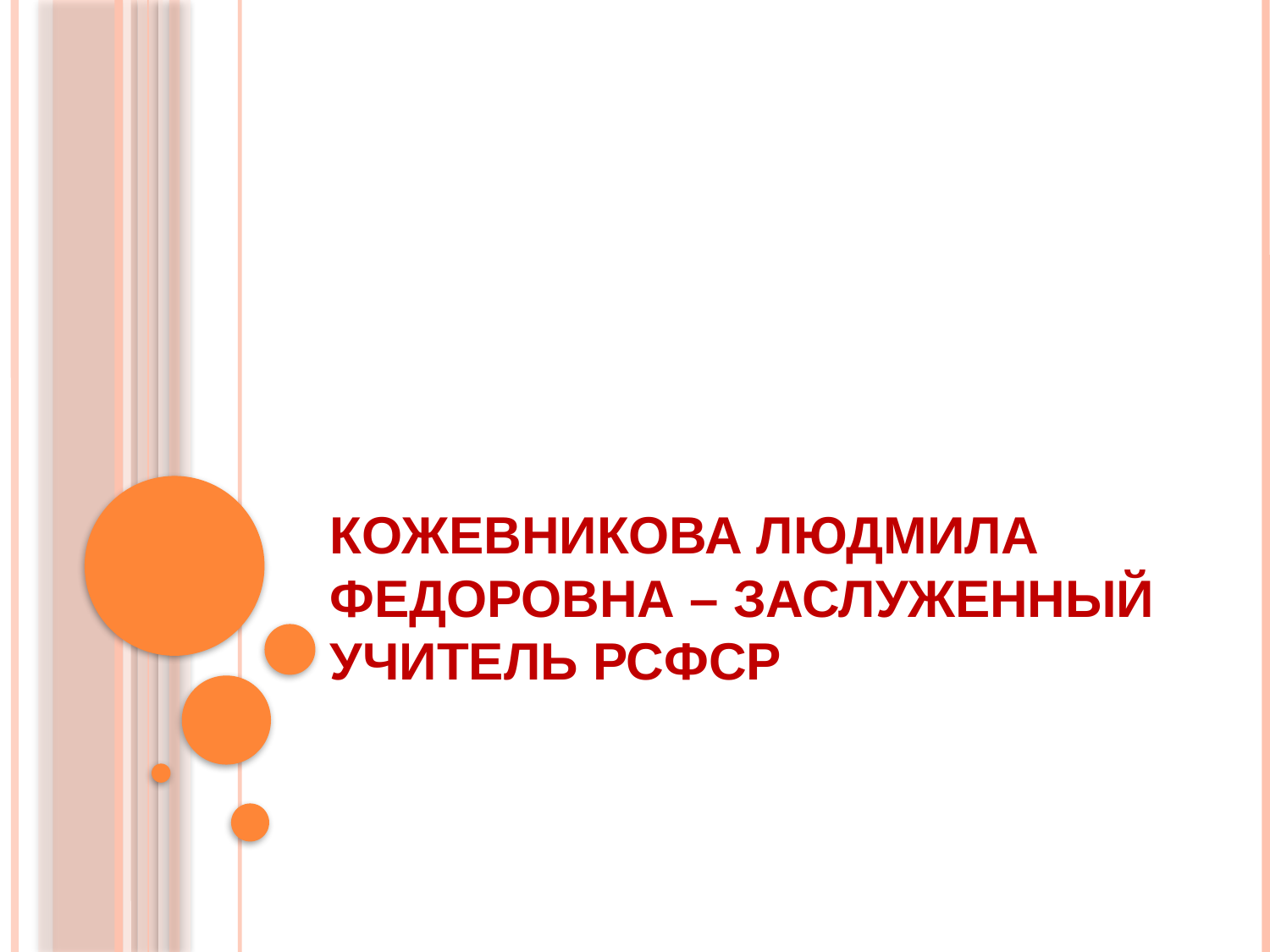

# Кожевникова Людмила Федоровна – Заслуженный учитель РСФСР